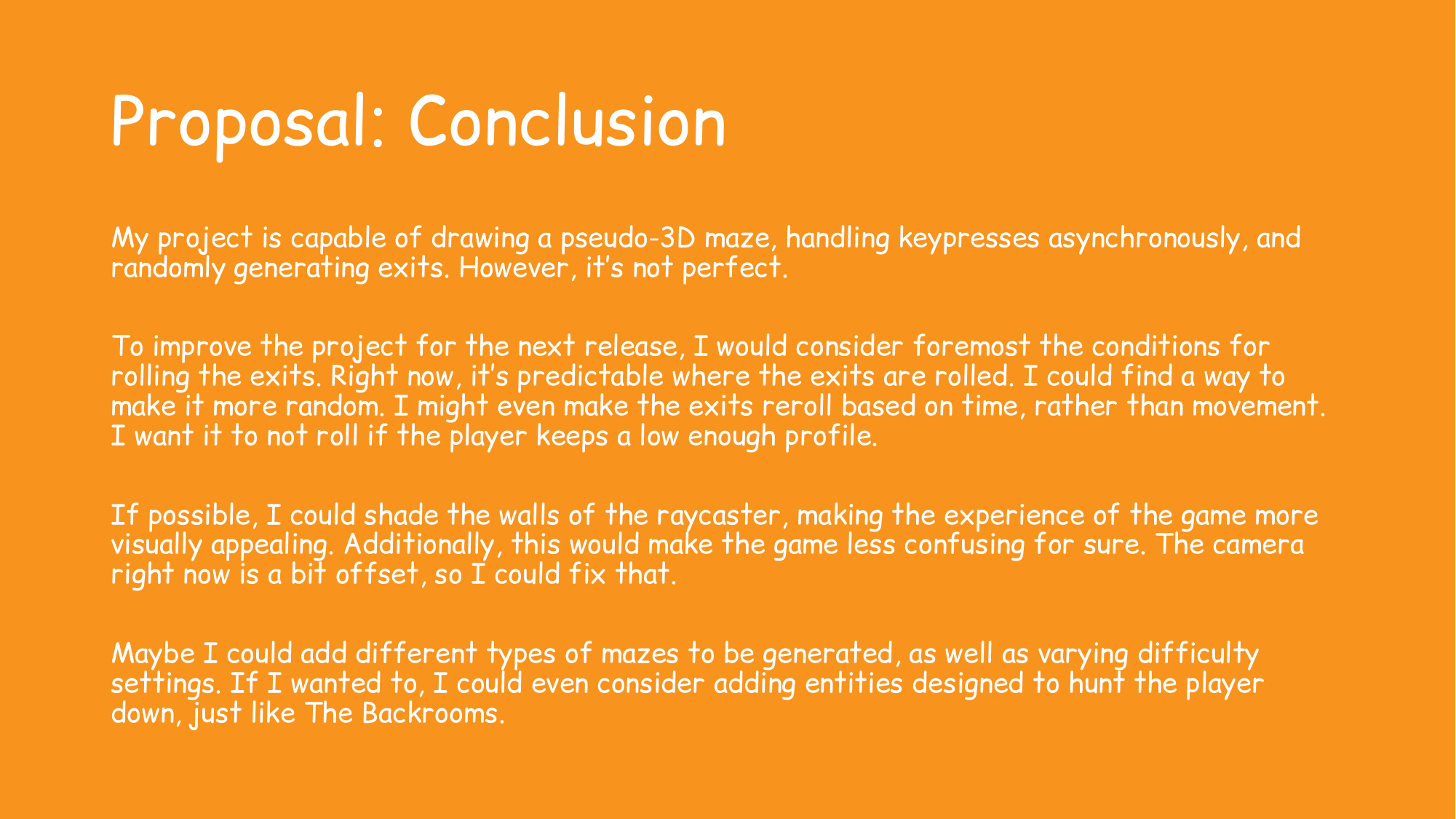

# Proposal: Conclusion
My project is capable of drawing a pseudo-3D maze, handling keypresses asynchronously, and randomly generating exits. However, it’s not perfect.

To improve the project for the next release, I would consider foremost the conditions for rolling the exits. Right now, it’s predictable where the exits are rolled. I could find a way to make it more random. I might even make the exits reroll based on time, rather than movement. I want it to not roll if the player keeps a low enough profile.

If possible, I could shade the walls of the raycaster, making the experience of the game more visually appealing. Additionally, this would make the game less confusing for sure. The camera right now is a bit offset, so I could fix that.

Maybe I could add different types of mazes to be generated, as well as varying difficulty settings. If I wanted to, I could even consider adding entities designed to hunt the player down, just like The Backrooms.